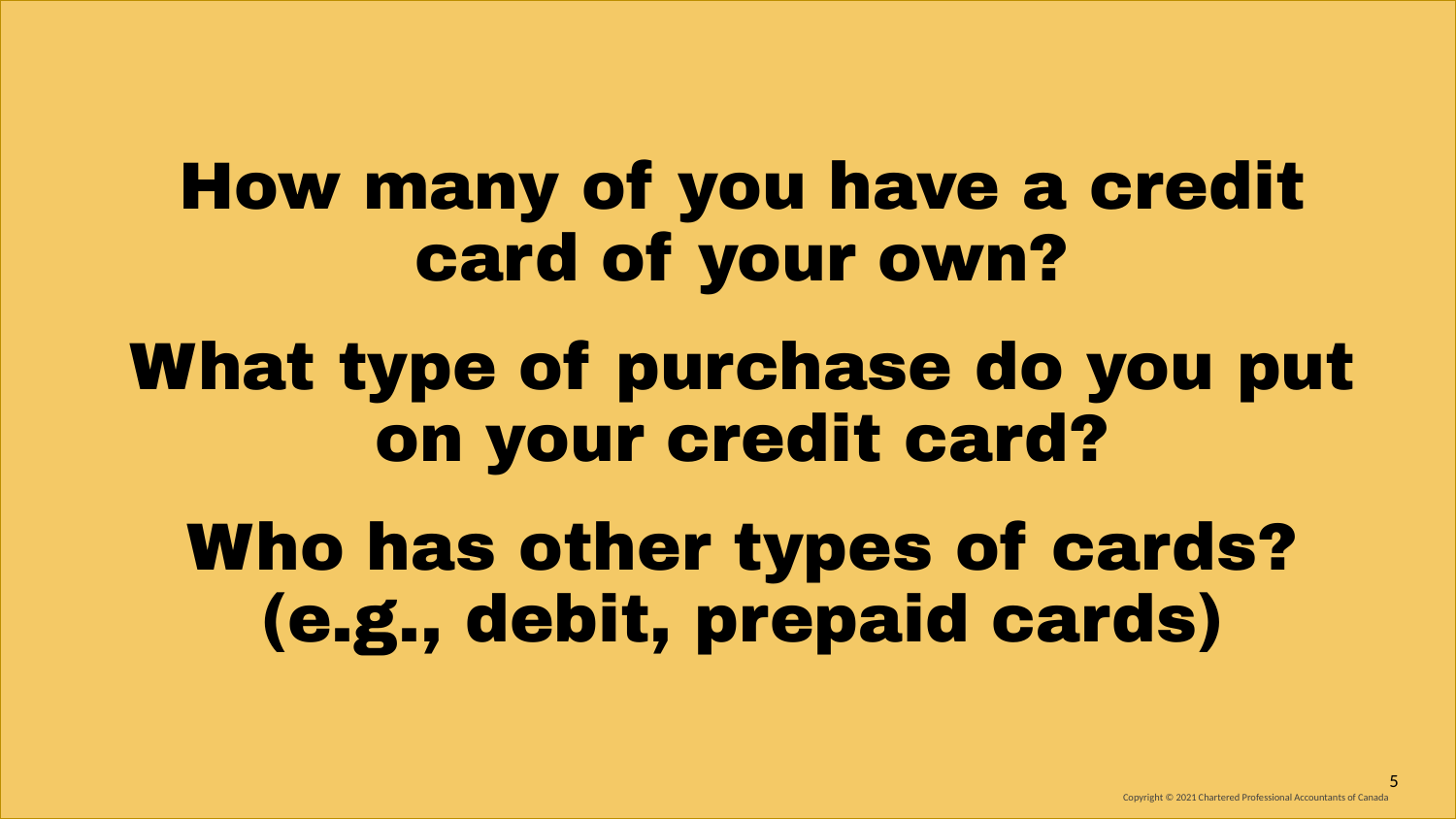

# How many of you have a credit card of your own?
What type of purchase do you put on your credit card?
Who has other types of cards? (e.g., debit, prepaid cards)
5
Copyright © 2021 Chartered Professional Accountants of Canada